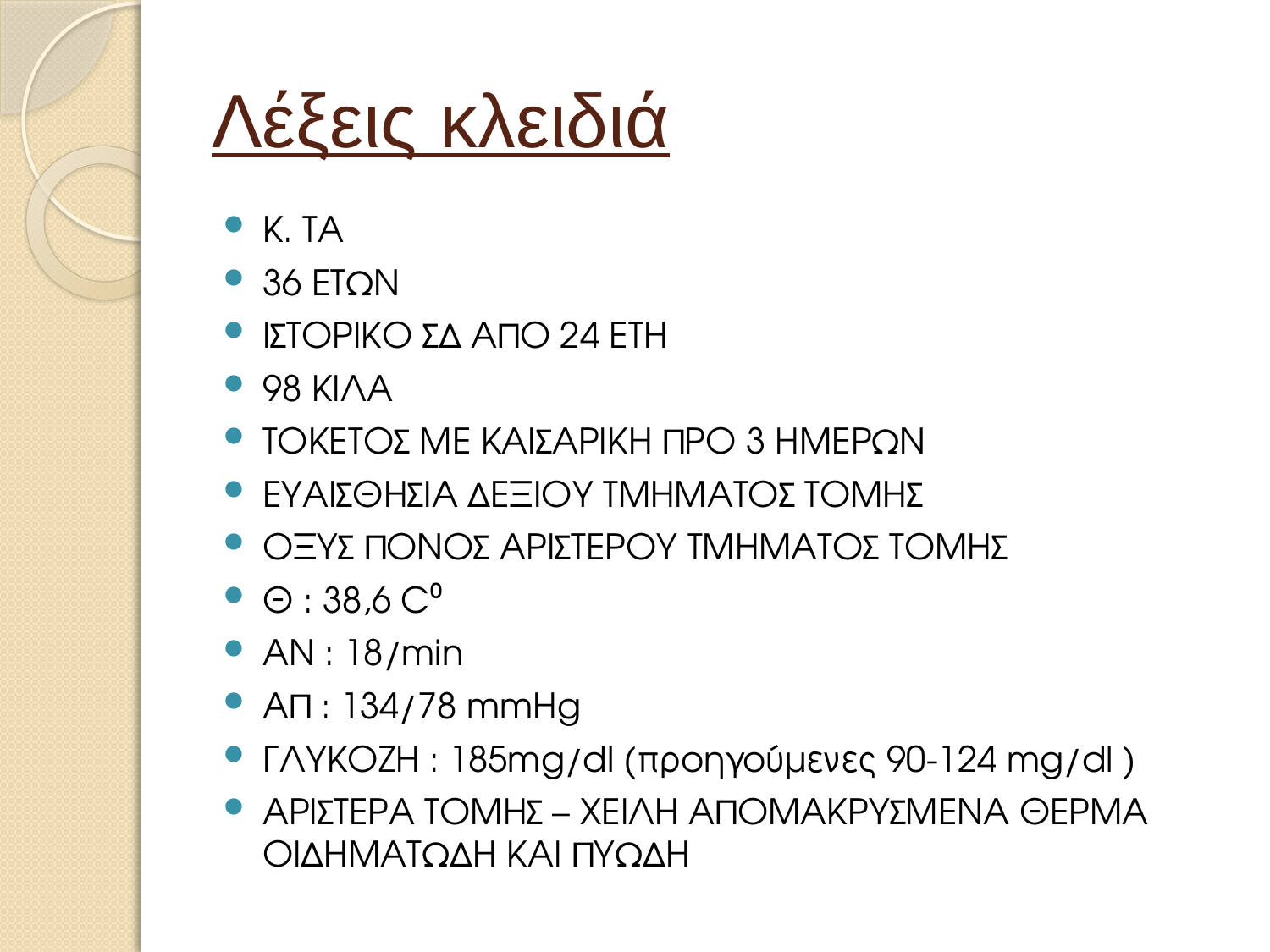

# Λέξεις κλειδιά
Κ. ΤΑ
36 ΕΤΩΝ
ΙΣΤΟΡΙΚΟ ΣΔ ΑΠΟ 24 ΕΤΗ
98 ΚΙΛΑ
ΤΟΚΕΤΟΣ ΜΕ ΚΑΙΣΑΡΙΚΗ ΠΡΟ 3 ΗΜΕΡΩΝ
ΕΥΑΙΣΘΗΣΙΑ ΔΕΞΙΟΥ ΤΜΗΜΑΤΟΣ ΤΟΜΗΣ
ΟΞΥΣ ΠΟΝΟΣ ΑΡΙΣΤΕΡΟΥ ΤΜΗΜΑΤΟΣ ΤΟΜΗΣ
Θ : 38,6 C⁰
AN : 18/min
AΠ : 134/78 mmHg
ΓΛΥΚΟΖΗ : 185mg/dl (προηγούμενες 90-124 mg/dl )
ΑΡΙΣΤΕΡΑ ΤΟΜΗΣ – ΧΕΙΛΗ ΑΠΟΜΑΚΡΥΣΜΕΝΑ ΘΕΡΜΑ ΟΙΔΗΜΑΤΩΔΗ ΚΑΙ ΠΥΩΔΗ